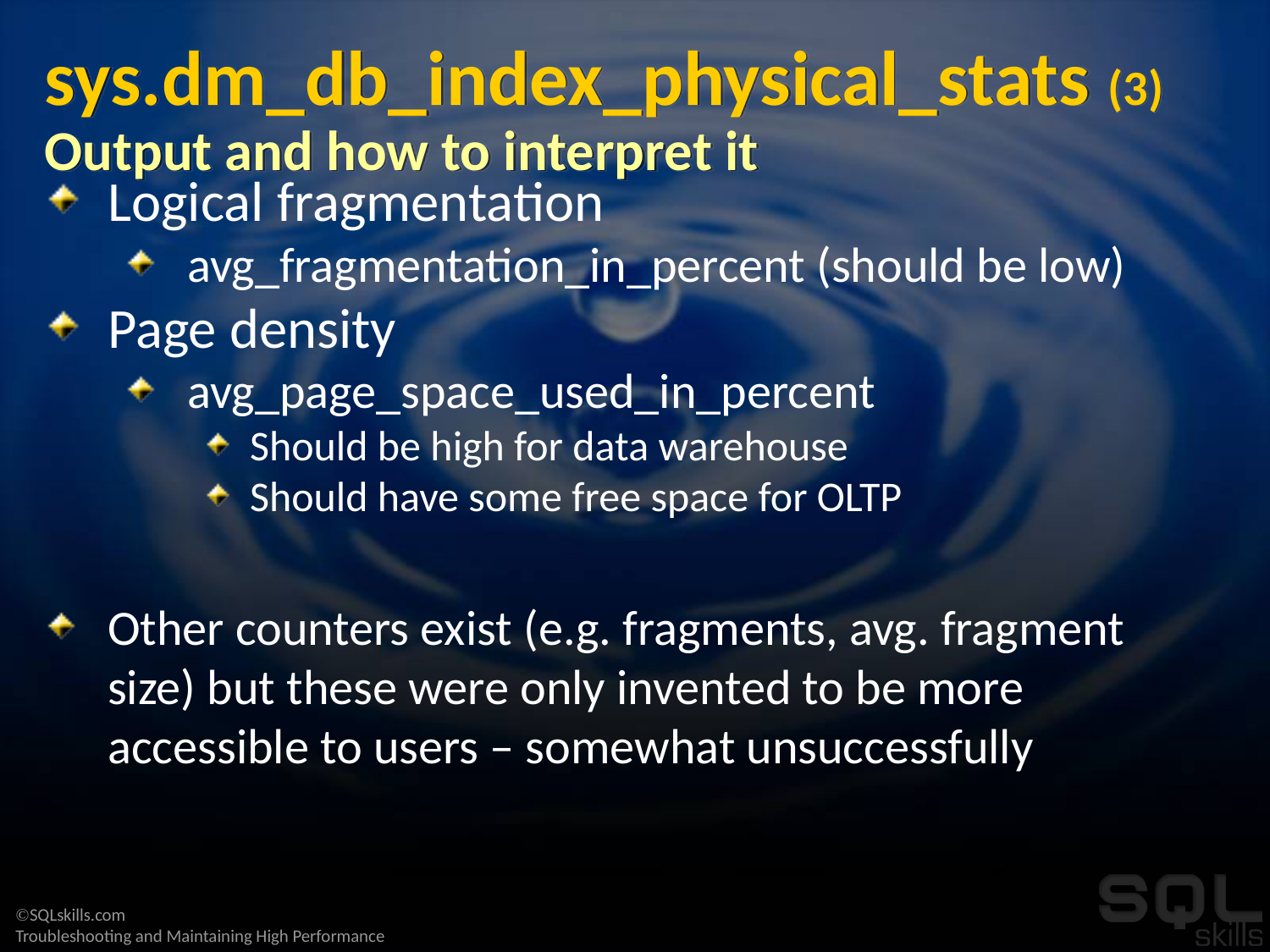

# sys.dm_db_index_physical_stats (3) Output and how to interpret it
Logical fragmentation
avg_fragmentation_in_percent (should be low)
Page density
avg_page_space_used_in_percent
Should be high for data warehouse
Should have some free space for OLTP

Other counters exist (e.g. fragments, avg. fragment size) but these were only invented to be more accessible to users – somewhat unsuccessfully